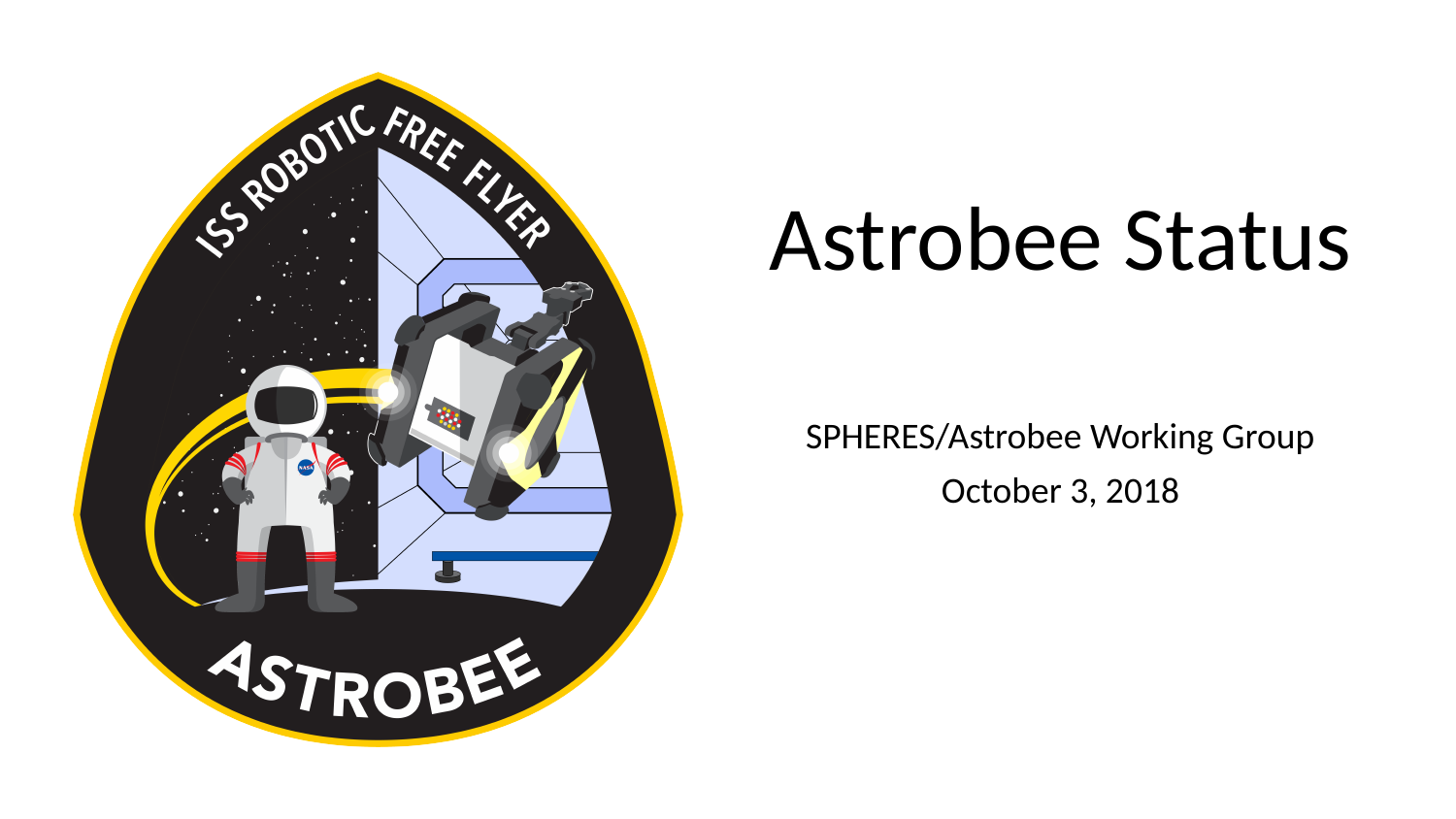

# Astrobee Status
SPHERES/Astrobee Working Group
October 3, 2018